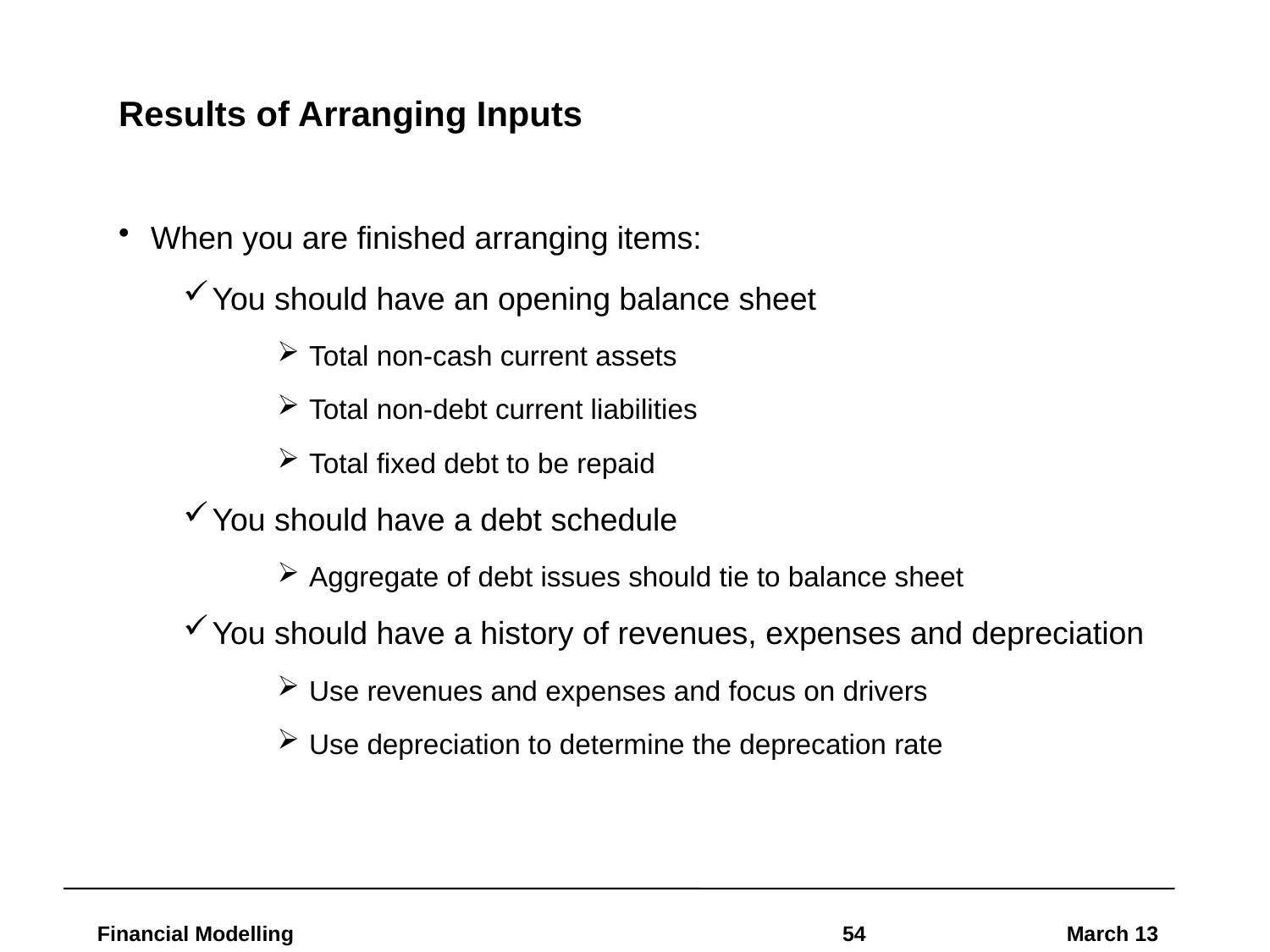

# Results of Arranging Inputs
When you are finished arranging items:
You should have an opening balance sheet
Total non-cash current assets
Total non-debt current liabilities
Total fixed debt to be repaid
You should have a debt schedule
Aggregate of debt issues should tie to balance sheet
You should have a history of revenues, expenses and depreciation
Use revenues and expenses and focus on drivers
Use depreciation to determine the deprecation rate